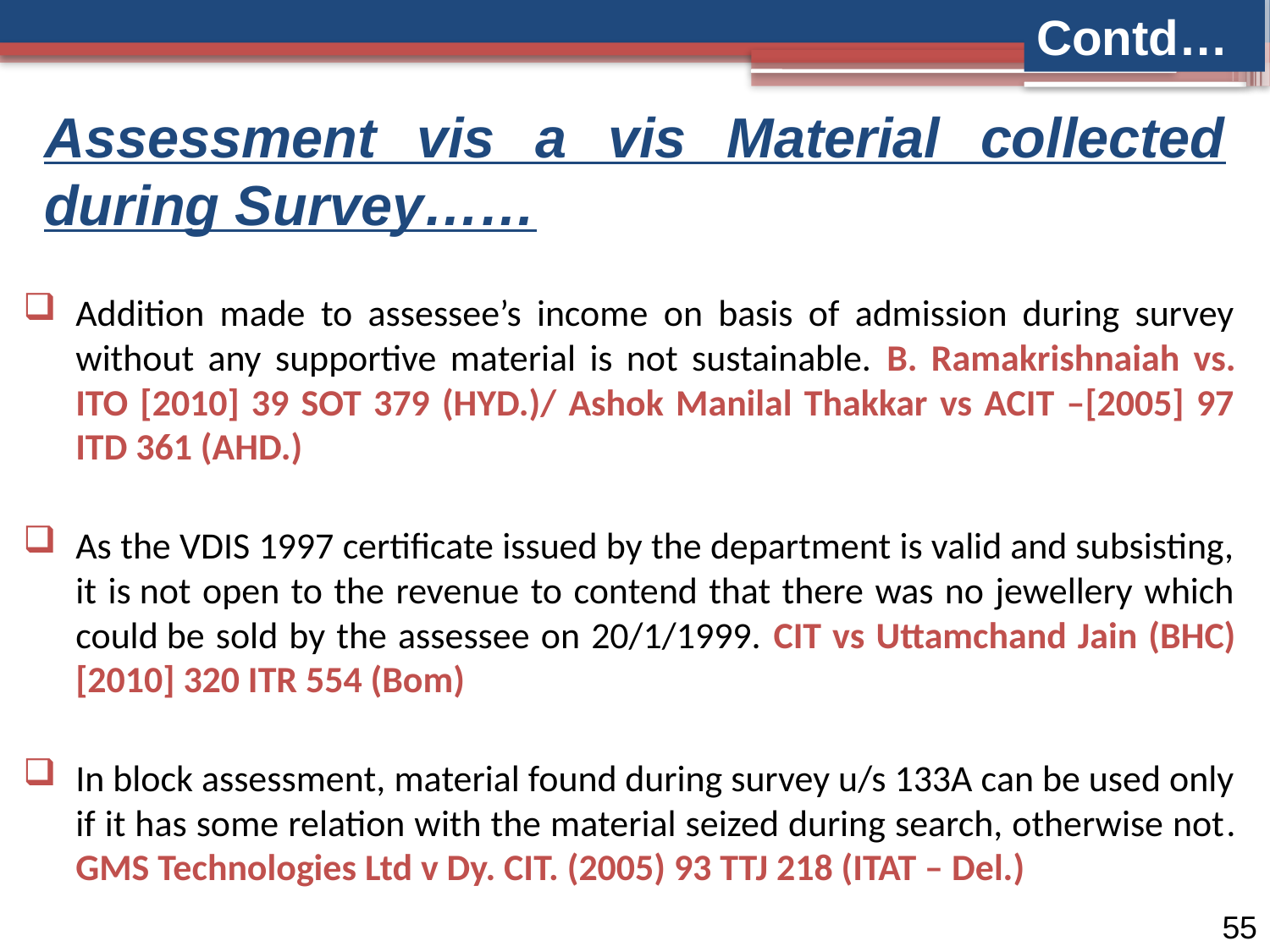

Contd…
# Assessment vis a vis Material collected during Survey……
Addition made to assessee’s income on basis of admission during survey without any supportive material is not sustainable. B. Ramakrishnaiah vs. ITO [2010] 39 SOT 379 (HYD.)/ Ashok Manilal Thakkar vs ACIT –[2005] 97 ITD 361 (AHD.)

As the VDIS 1997 certificate issued by the department is valid and subsisting, it is not open to the revenue to contend that there was no jewellery which could be sold by the assessee on 20/1/1999. CIT vs Uttamchand Jain (BHC) [2010] 320 ITR 554 (Bom)

In block assessment, material found during survey u/s 133A can be used only if it has some relation with the material seized during search, otherwise not. GMS Technologies Ltd v Dy. CIT. (2005) 93 TTJ 218 (ITAT – Del.)
55